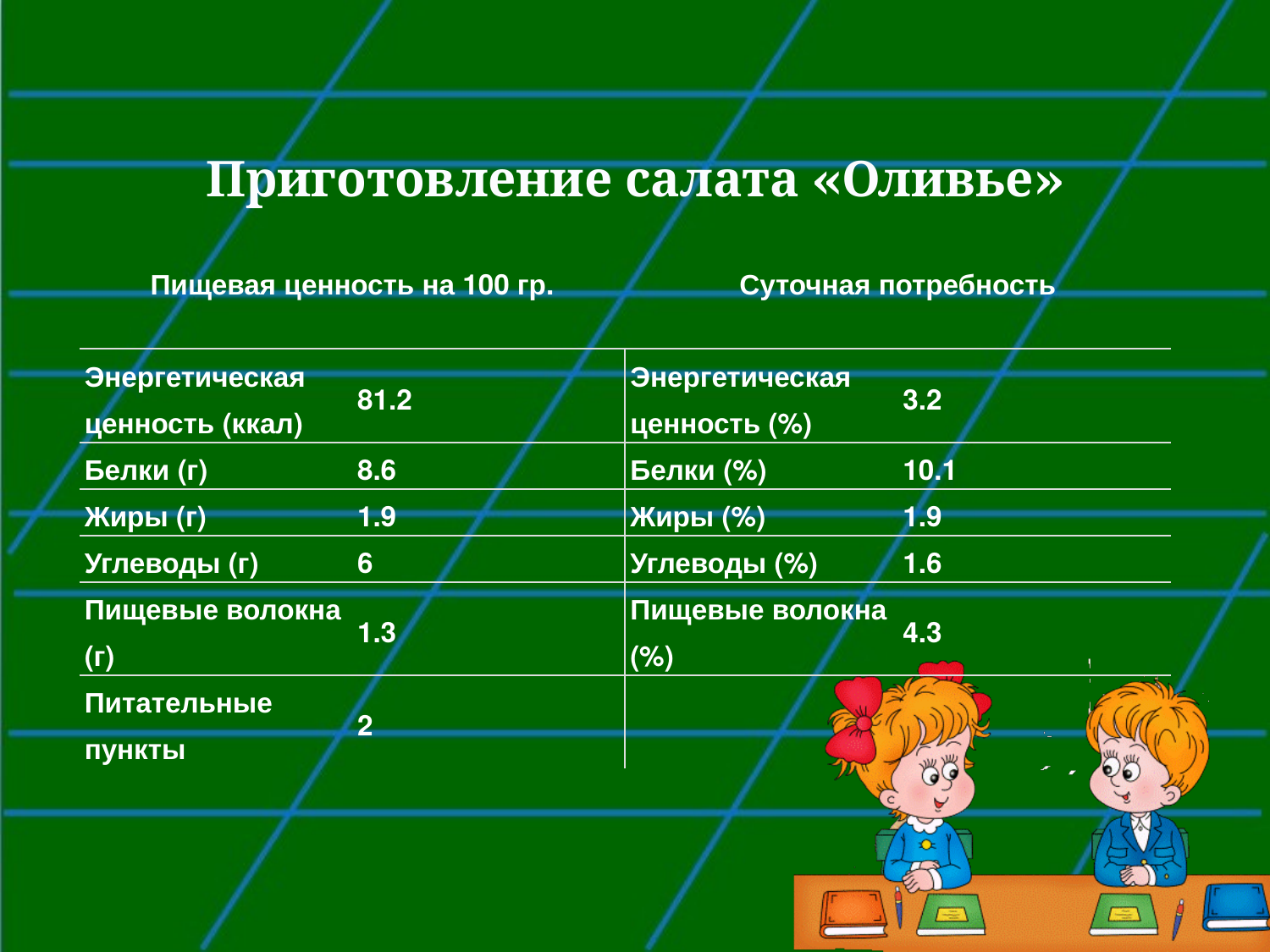

# Приготовление салата «Оливье»
| Пищевая ценность на 100 гр. |  | Суточная потребность |  |
| --- | --- | --- | --- |
| Энергетическая ценность (ккал) | 81.2 | Энергетическая ценность (%) | 3.2 |
| Белки (г) | 8.6 | Белки (%) | 10.1 |
| Жиры (г) | 1.9 | Жиры (%) | 1.9 |
| Углеводы (г) | 6 | Углеводы (%) | 1.6 |
| Пищевые волокна (г) | 1.3 | Пищевые волокна (%) | 4.3 |
| Питательные пункты | 2 |  |  |